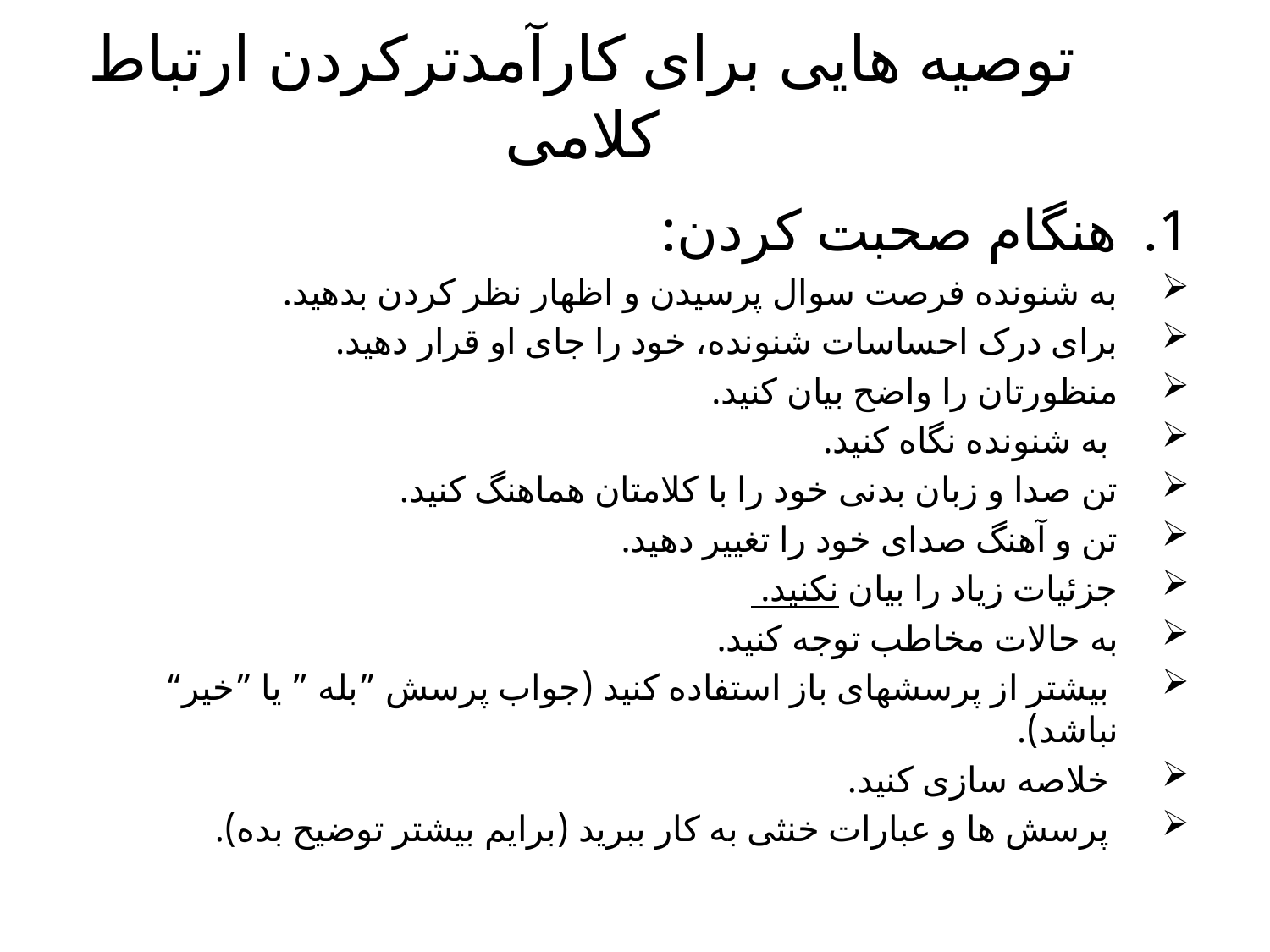

# توصیه هایی برای کارآمدترکردن ارتباط کلامی
هنگام صحبت کردن:
به شنونده فرصت سوال پرسیدن و اظهار نظر کردن بدهید.
برای درک احساسات شنونده، خود را جای او قرار دهید.
منظورتان را واضح بیان کنید.
 به شنونده نگاه کنید.
تن صدا و زبان بدنی خود را با کلامتان هماهنگ کنید.
تن و آهنگ صدای خود را تغییر دهید.
جزئیات زیاد را بیان نکنید.
به حالات مخاطب توجه کنید.
 بیشتر از پرسشهای باز استفاده کنید (جواب پرسش ”بله ” یا ”خیر“ نباشد).
 خلاصه سازی کنید.
 پرسش ها و عبارات خنثی به کار ببرید (برایم بیشتر توضیح بده).